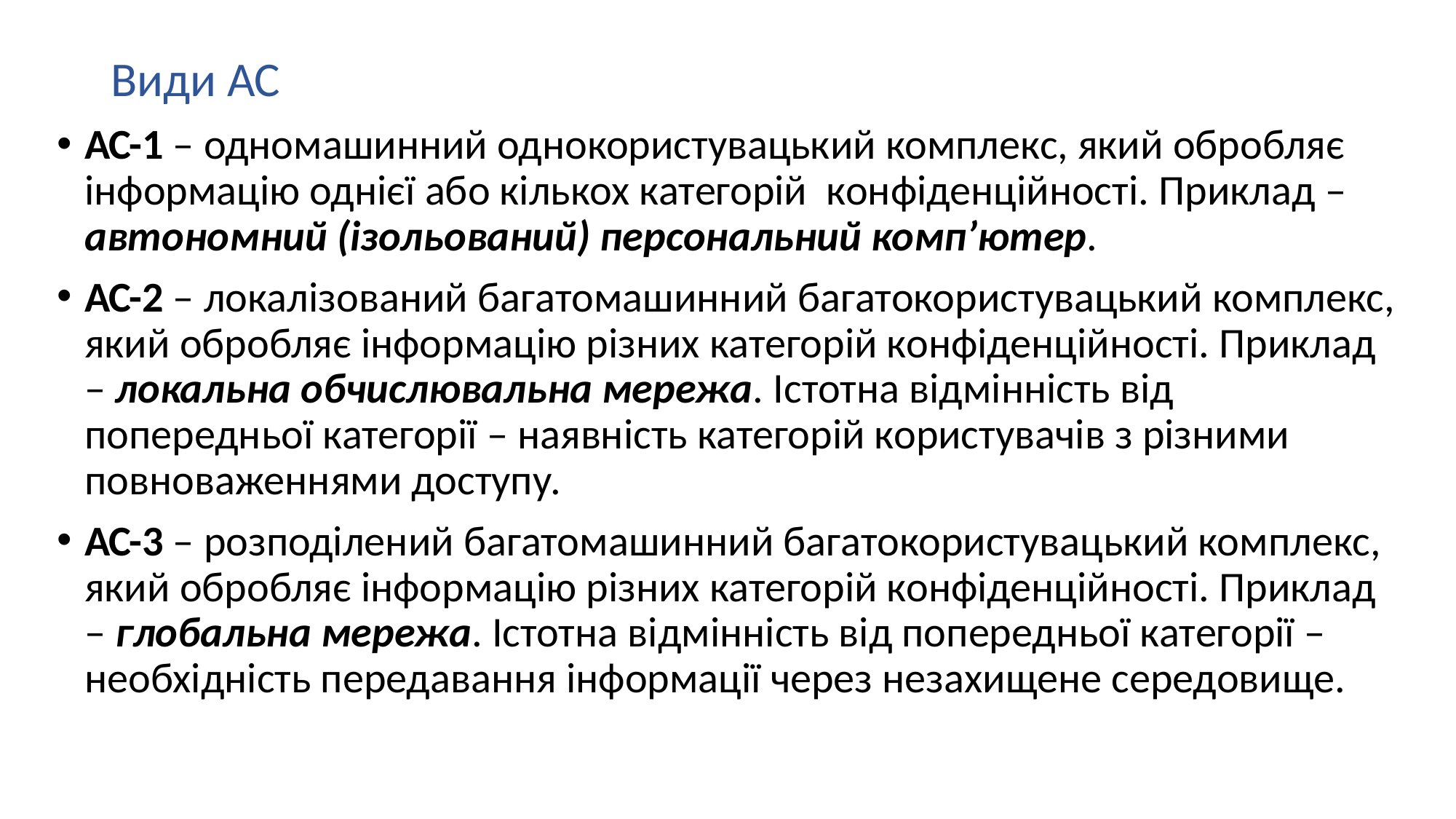

# Види АС
АС-1 – одномашинний однокористувацький комплекс, який обробляє інформацію однієї або кількох категорій  конфіденційності. Приклад – автономний (ізольований) персональний комп’ютер.
АС-2 – локалізований багатомашинний багатокористувацький комплекс, який обробляє інформацію різних категорій конфіденційності. Приклад – локальна обчислювальна мережа. Істотна відмінність від попередньої категорії – наявність категорій користувачів з різними повноваженнями доступу.
АС-3 – розподілений багатомашинний багатокористувацький комплекс, який обробляє інформацію різних категорій конфіденційності. Приклад – глобальна мережа. Істотна відмінність від попередньої категорії – необхідність передавання інформації через незахищене середовище.